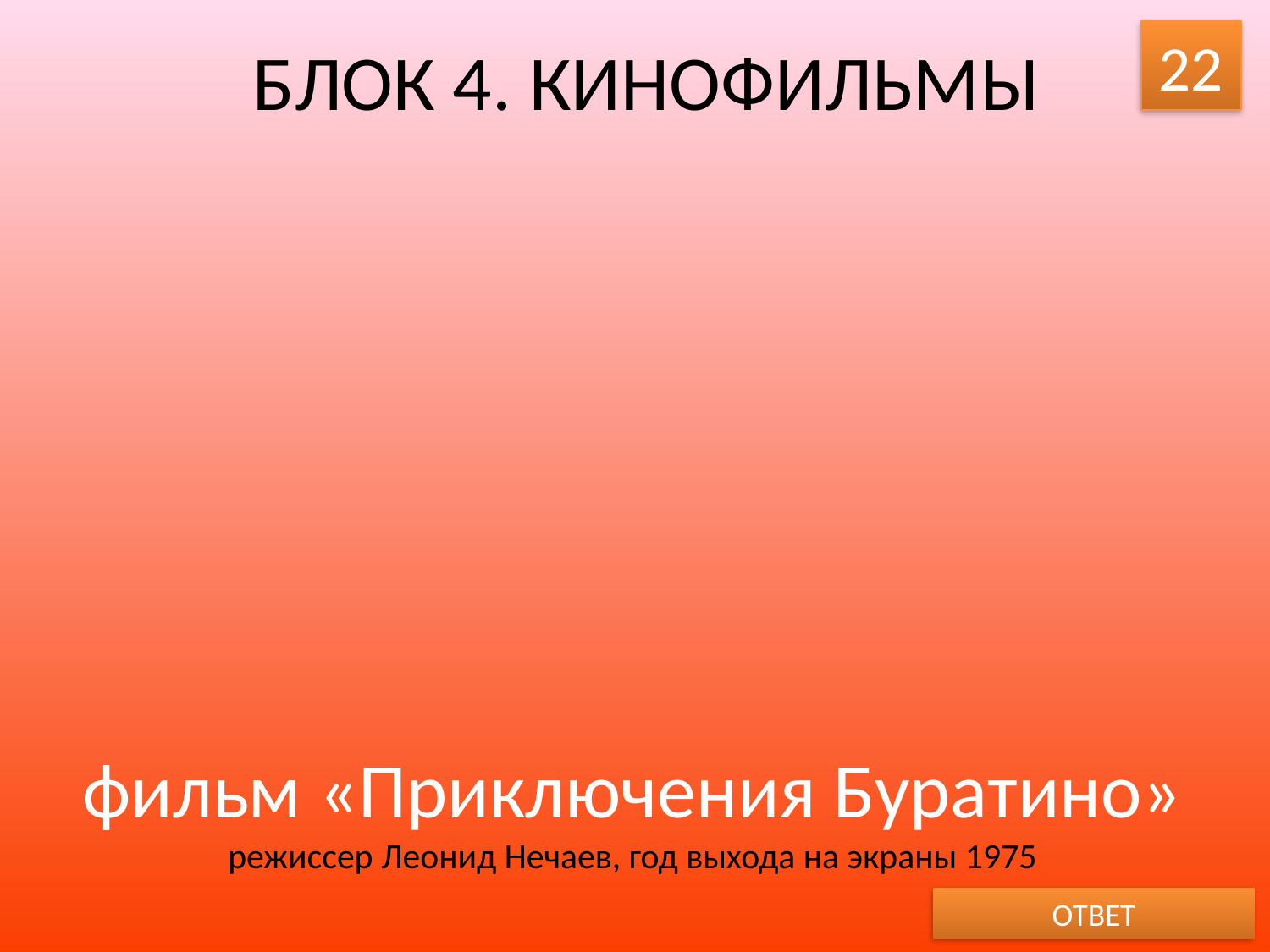

# БЛОК 4. КИНОФИЛЬМЫ
22
фильм «Приключения Буратино»
режиссер Леонид Нечаев, год выхода на экраны 1975
ОТВЕТ